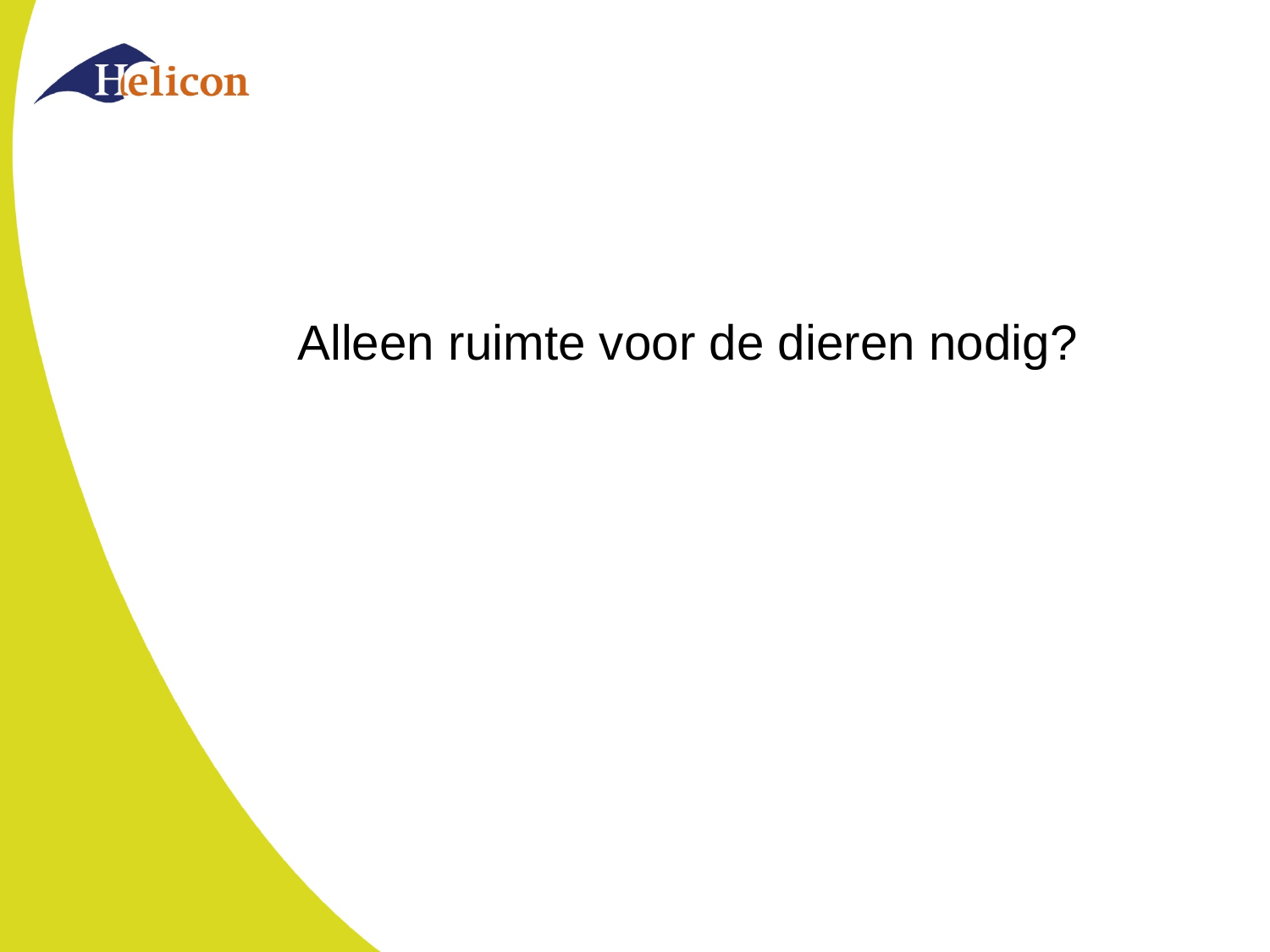

#

Alleen ruimte voor de dieren nodig?